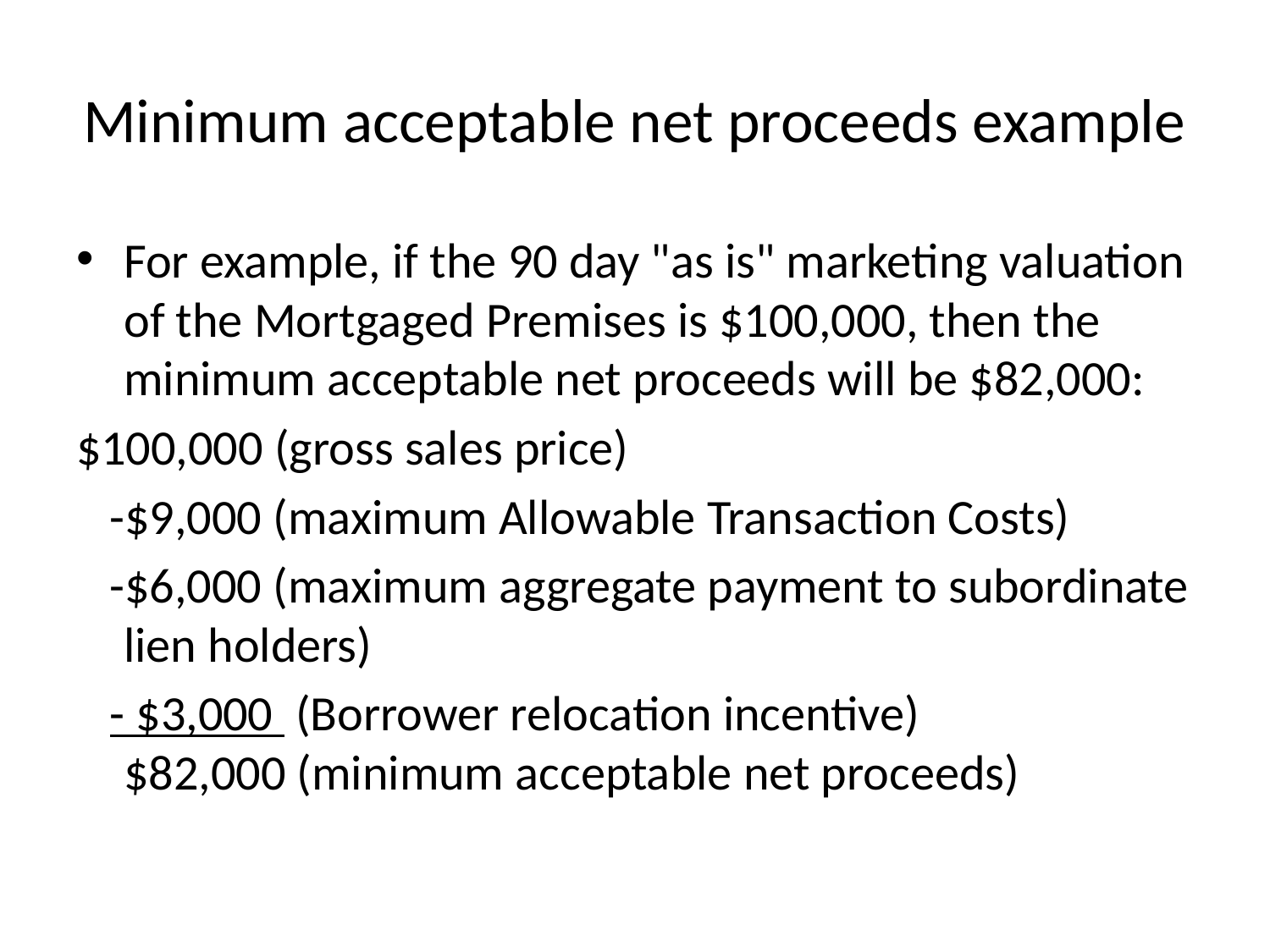

# Minimum acceptable net proceeds example
For example, if the 90 day "as is" marketing valuation of the Mortgaged Premises is $100,000, then the minimum acceptable net proceeds will be $82,000:
$100,000 (gross sales price)
   -$9,000 (maximum Allowable Transaction Costs)
   -$6,000 (maximum aggregate payment to subordinate lien holders)
   - $3,000  (Borrower relocation incentive)
$82,000 (minimum acceptable net proceeds)